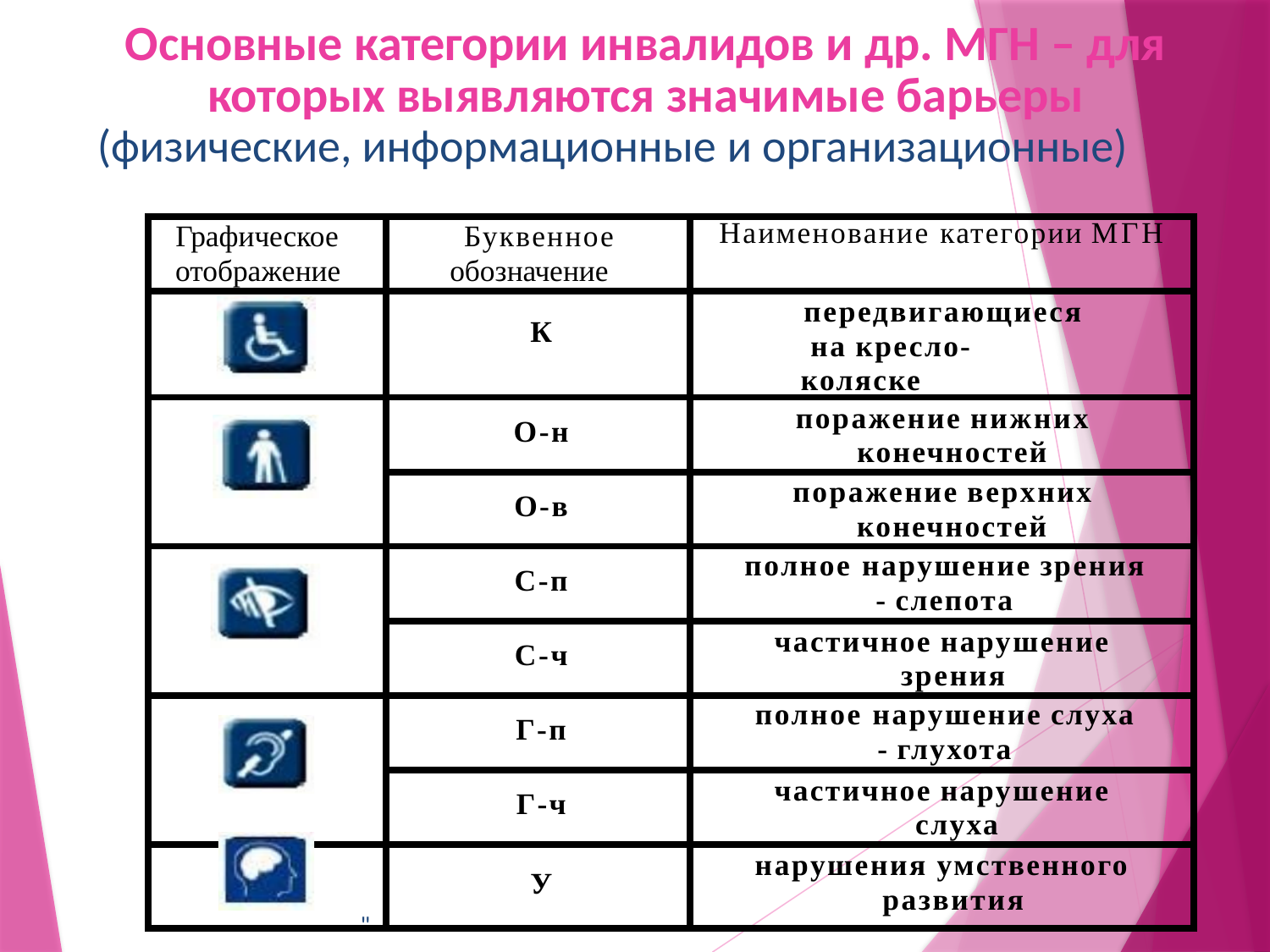

# Основные категории инвалидов и др. МГН – для
которых выявляются значимые барьеры
(физические, информационные и организационные)
| Графическое отображение | Буквенное обозначение | Наименование категории МГН |
| --- | --- | --- |
|  | К | передвигающиеся на кресло-коляске |
|  | О-н | поражение нижних конечностей |
|  | О-в | поражение верхних конечностей |
|  | С-п | полное нарушение зрения - слепота |
|  | С-ч | частичное нарушение зрения |
|  | Г-п | полное нарушение слуха - глухота |
|  | Г-ч | частичное нарушение слуха |
|  | У | нарушения умственного развития |

"